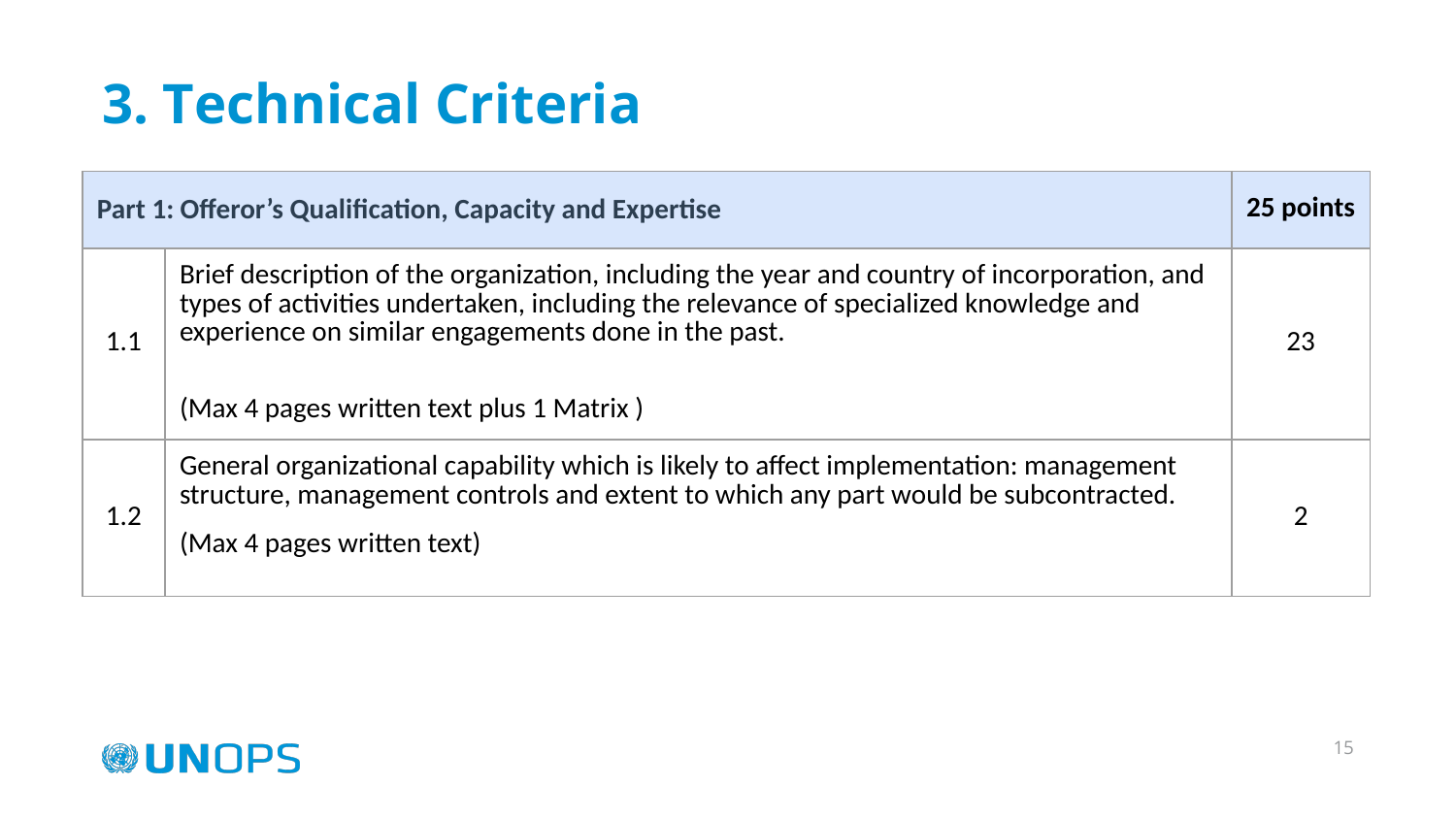

# 3. Technical Criteria
| Part 1: Offeror’s Qualification, Capacity and Expertise |  | 25 points |
| --- | --- | --- |
| 1.1 | Brief description of the organization, including the year and country of incorporation, and types of activities undertaken, including the relevance of specialized knowledge and experience on similar engagements done in the past. (Max 4 pages written text plus 1 Matrix ) | 23 |
| 1.2 | General organizational capability which is likely to affect implementation: management structure, management controls and extent to which any part would be subcontracted. (Max 4 pages written text) | 2 |
15